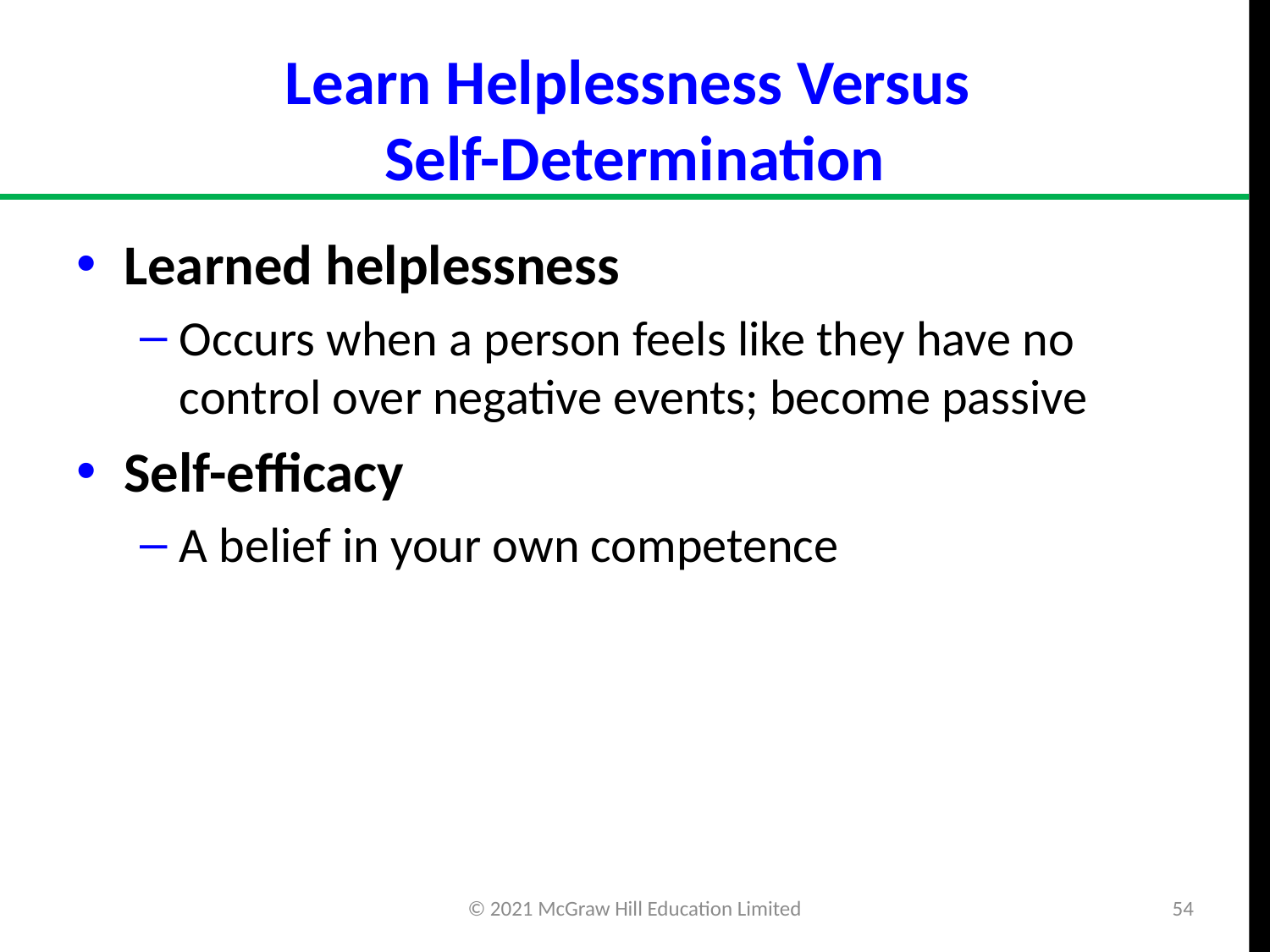

# Learn Helplessness Versus Self-Determination
Learned helplessness
Occurs when a person feels like they have no control over negative events; become passive
Self-efficacy
A belief in your own competence

© 2021 McGraw Hill Education Limited
54